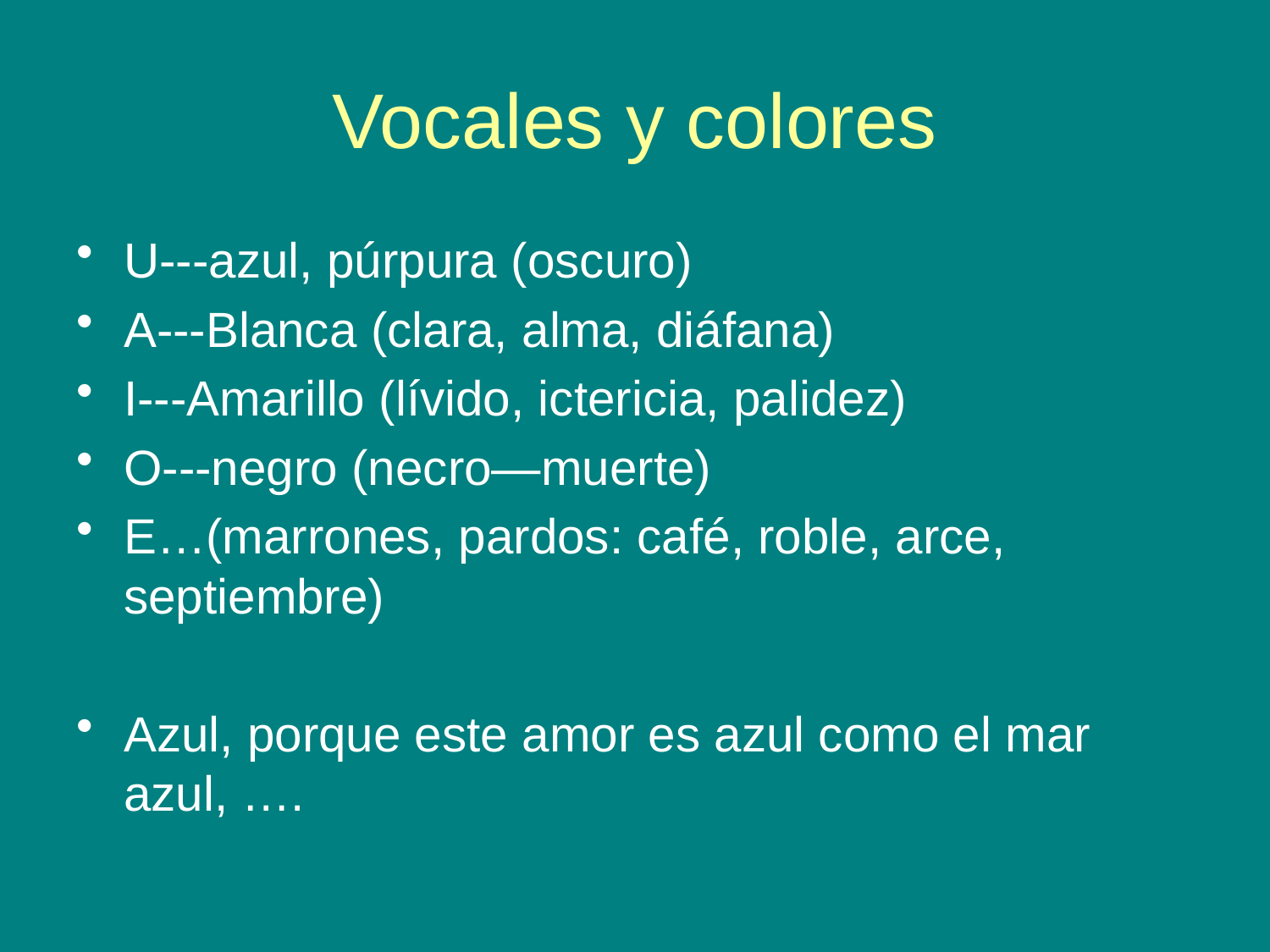

# Vocales y colores
U---azul, púrpura (oscuro)
A---Blanca (clara, alma, diáfana)
I---Amarillo (lívido, ictericia, palidez)
O---negro (necro—muerte)
E…(marrones, pardos: café, roble, arce, septiembre)

Azul, porque este amor es azul como el mar azul, ….